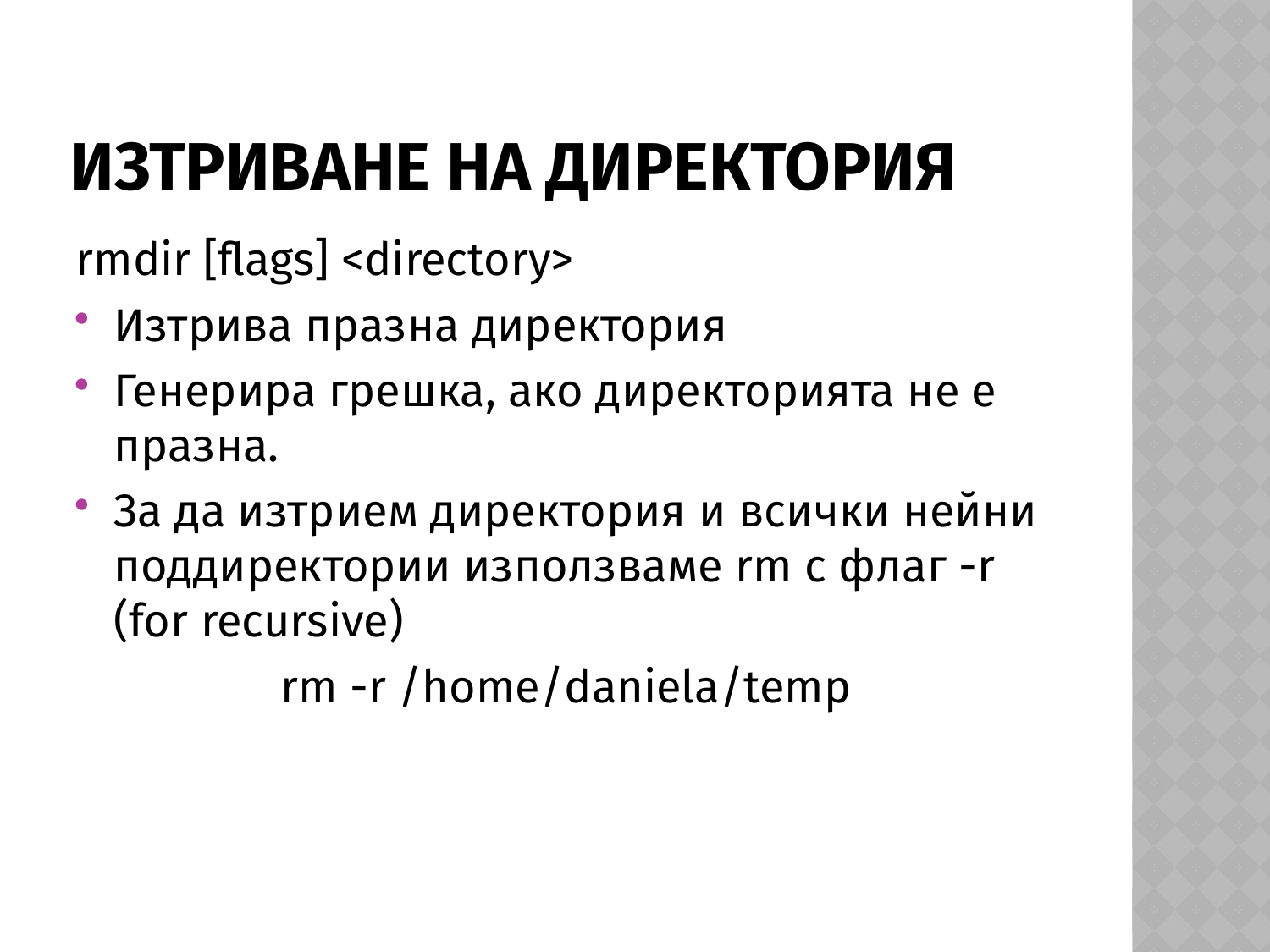

# Изтриване на директория
rmdir [flags] <directory>
Изтрива празна директория
Генерира грешка, ако директорията не е празна.
За да изтрием директория и всички нейни поддиректории използваме rm с флаг -r (for recursive)
rm -r /home/daniela/temp